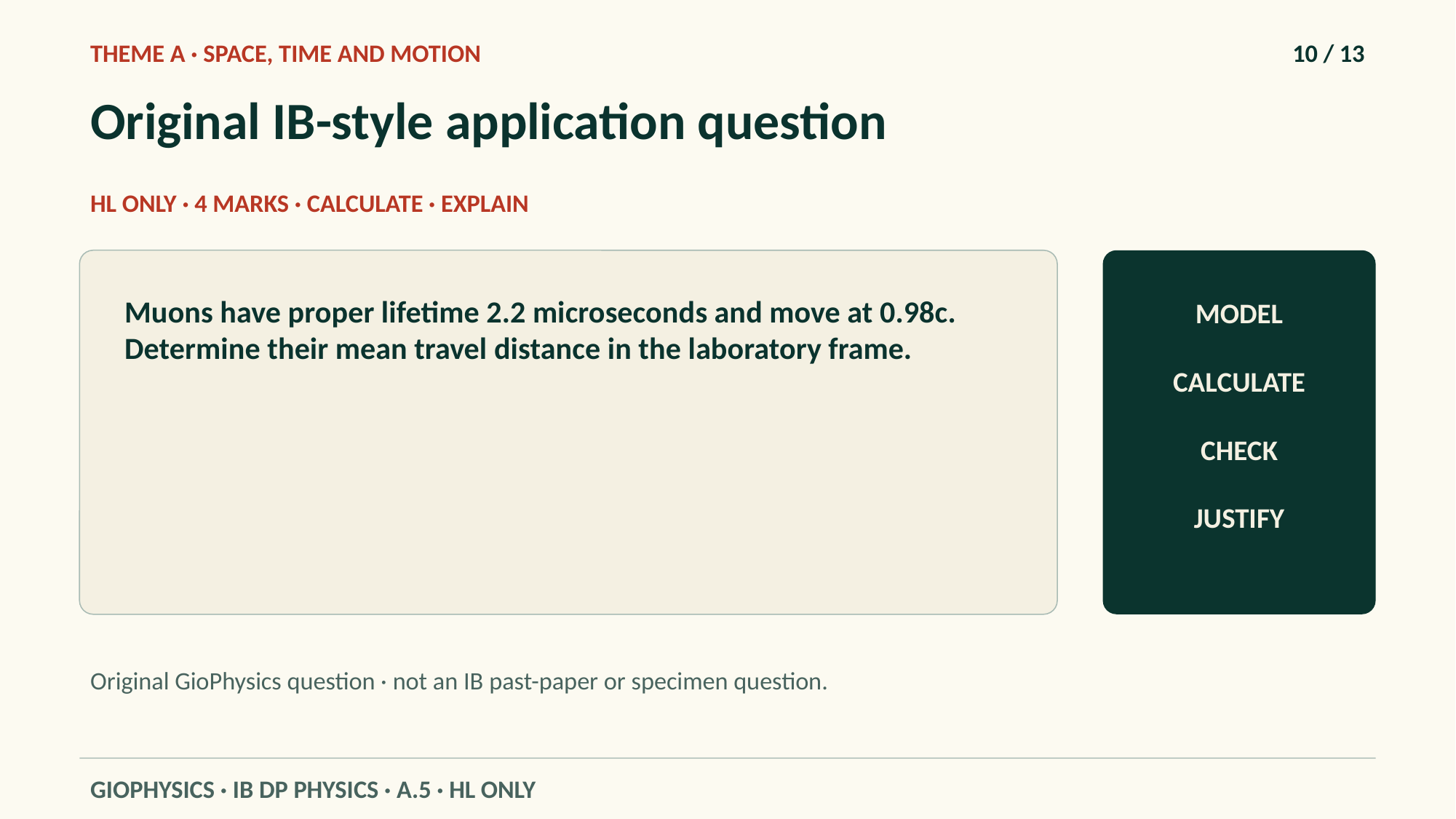

THEME A · SPACE, TIME AND MOTION
10 / 13
Original IB-style application question
HL ONLY · 4 MARKS · CALCULATE · EXPLAIN

Muons have proper lifetime 2.2 microseconds and move at 0.98c. Determine their mean travel distance in the laboratory frame.
MODEL

CALCULATE

CHECK

JUSTIFY
Original GioPhysics question · not an IB past-paper or specimen question.

GIOPHYSICS · IB DP PHYSICS · A.5 · HL ONLY